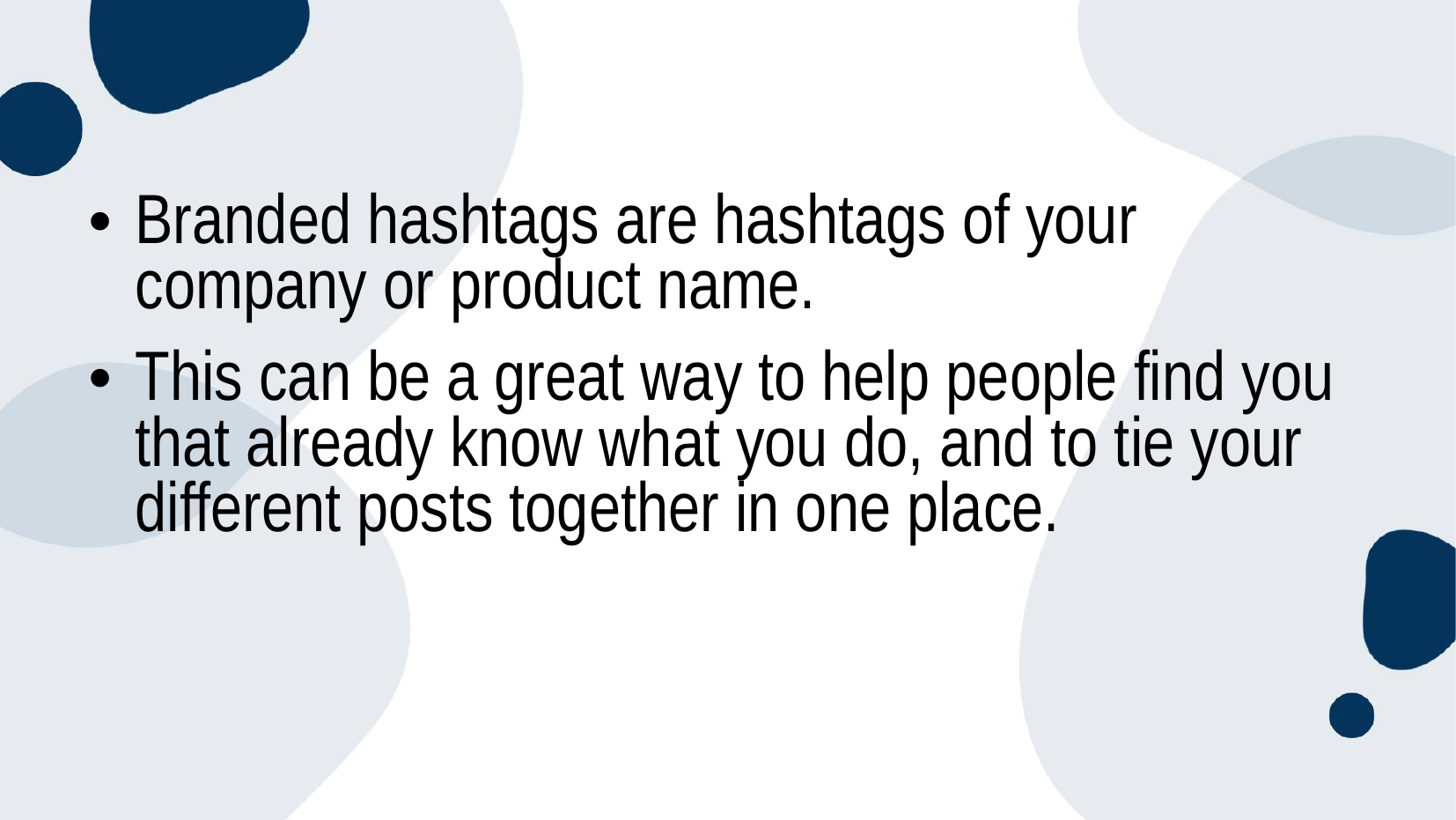

Branded hashtags are hashtags of your company or product name.
This can be a great way to help people find you that already know what you do, and to tie your different posts together in one place.